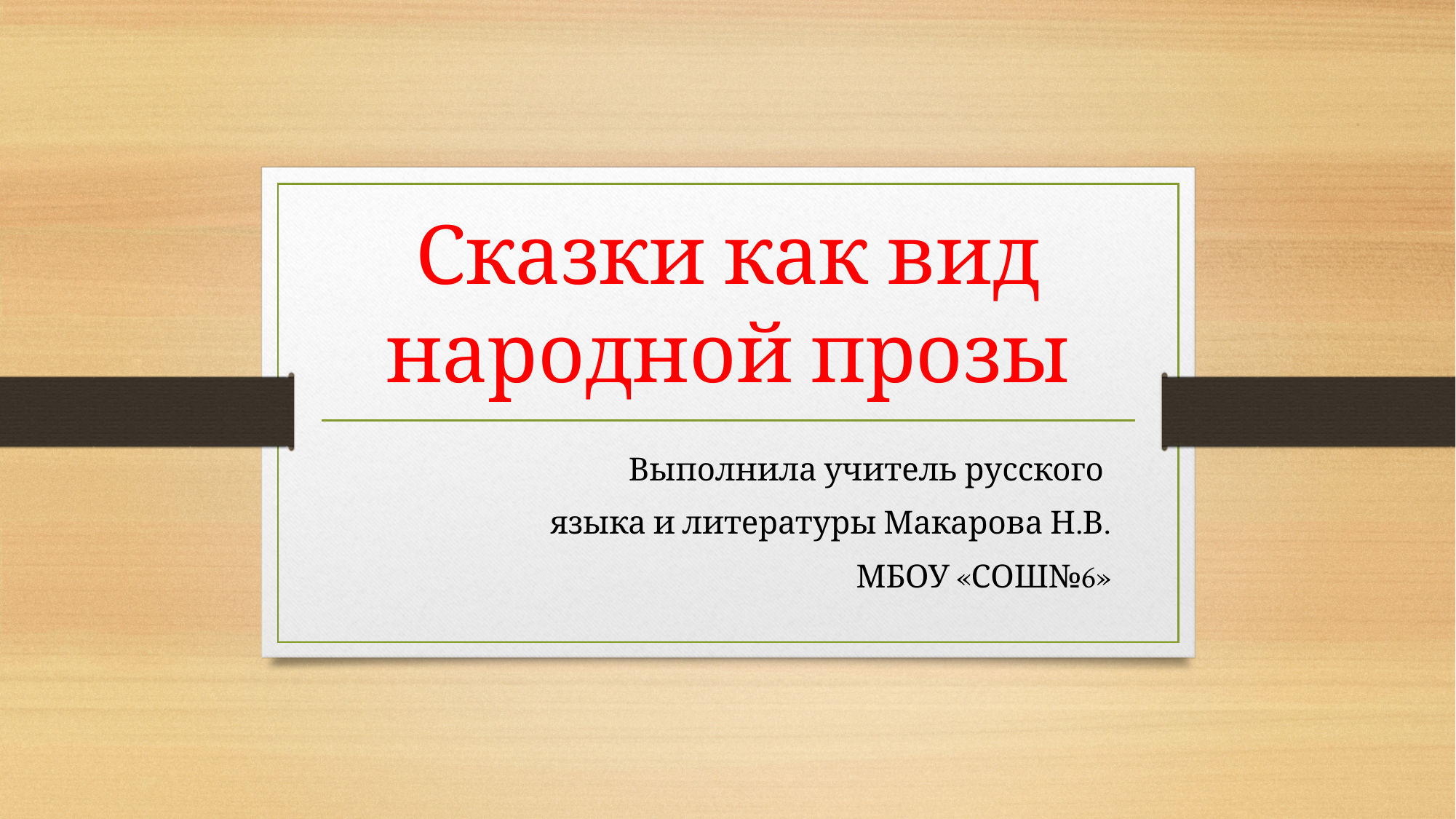

# Сказки как вид народной прозы
                          Выполнила учитель русского
языка и литературы Макарова Н.В.
 МБОУ «СОШ№6»